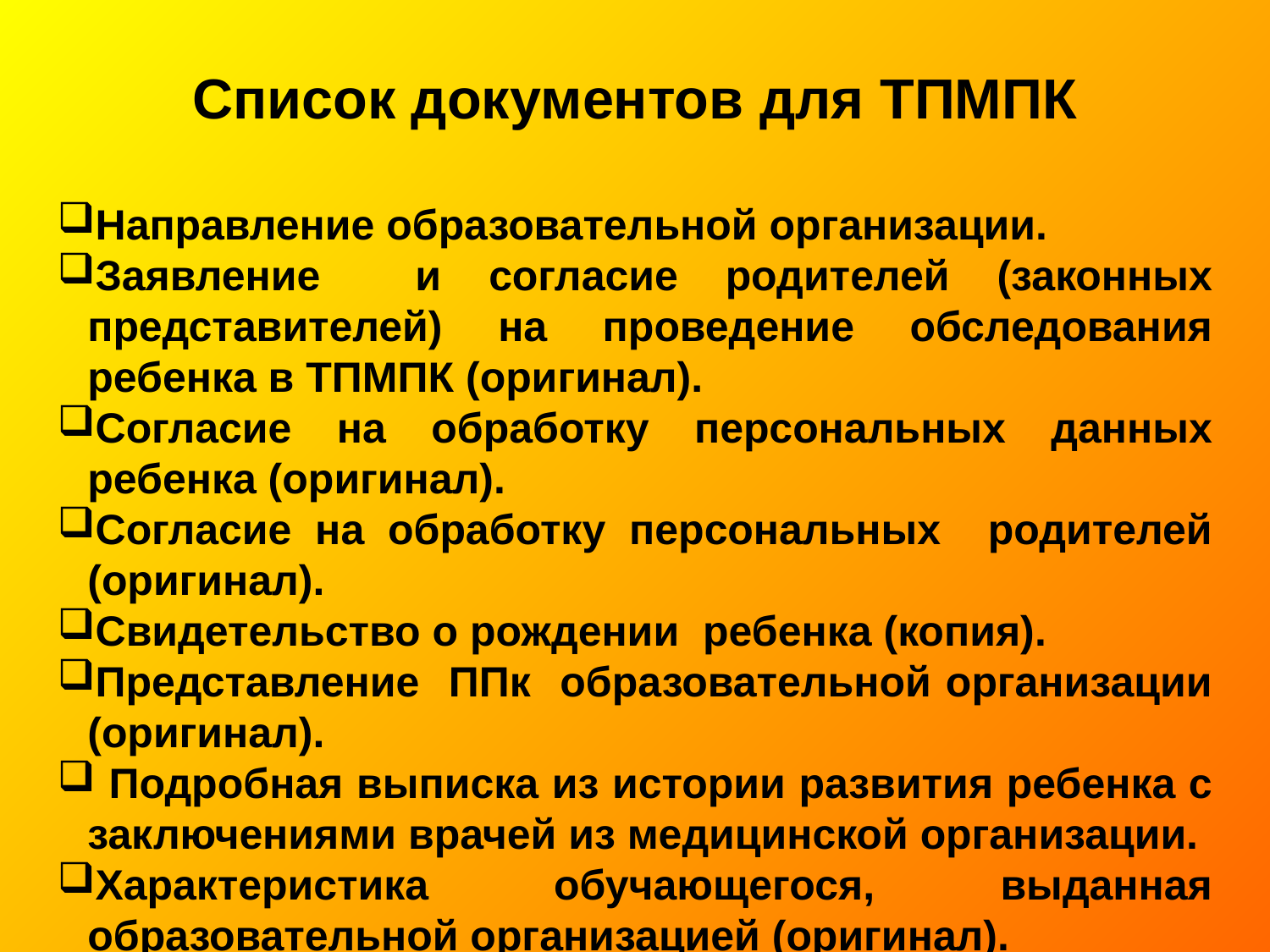

Список документов для ТПМПК

Направление образовательной организации.
Заявление  и согласие родителей (законных представителей) на проведение обследования ребенка в ТПМПК (оригинал).
Согласие на обработку персональных данных ребенка (оригинал).
Согласие на обработку персональных  родителей (оригинал).
Свидетельство о рождении  ребенка (копия).
Представление  ППк  образовательной организации (оригинал).
 Подробная выписка из истории развития ребенка с заключениями врачей из медицинской организации.
Характеристика обучающегося, выданная образовательной организацией (оригинал).
 Копия паспорта родителей (законных представителей).
Результаты продуктивной деятельности ребенка (рисунки).